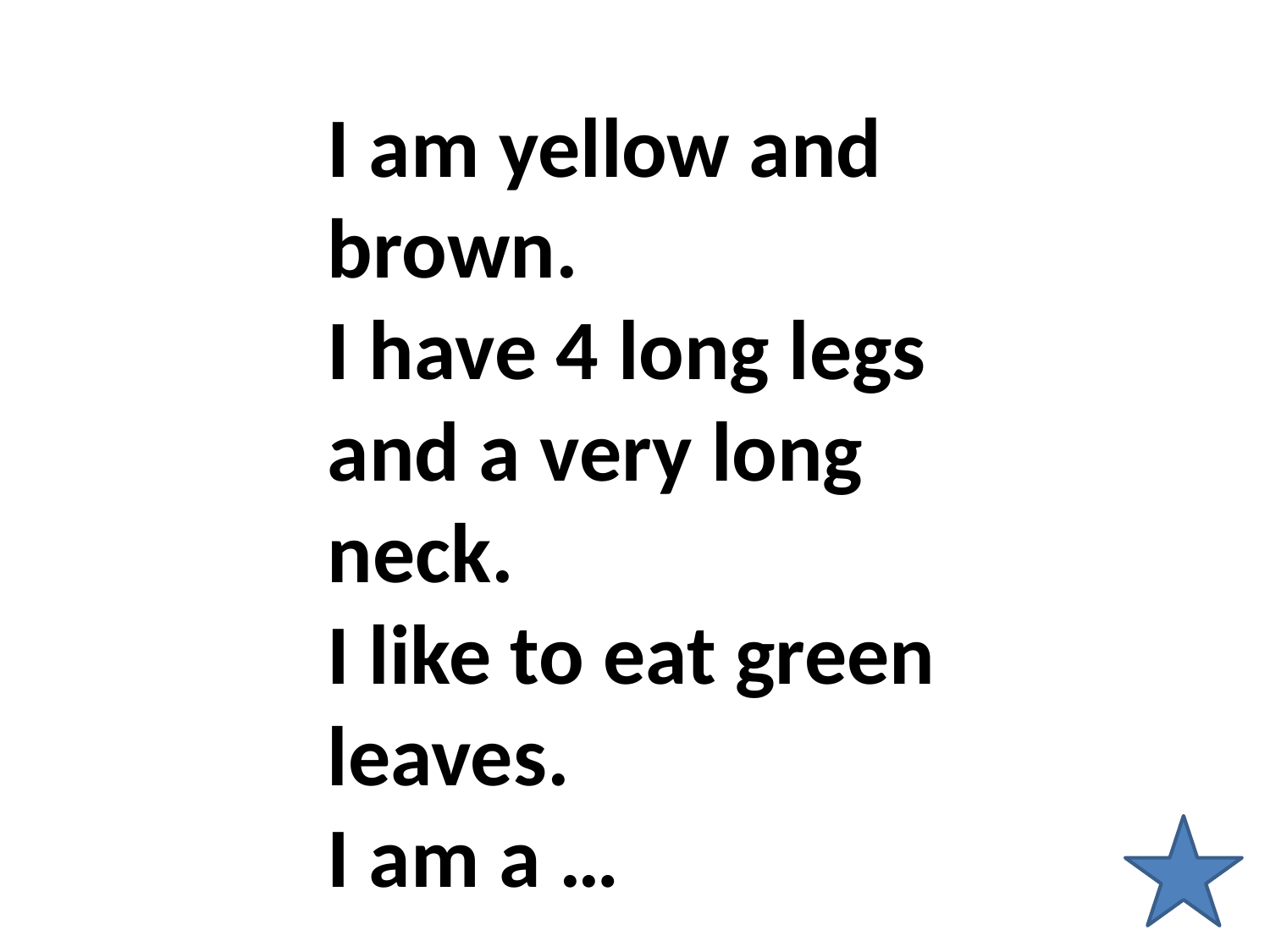

I am yellow and brown.
I have 4 long legs and a very long neck.
I like to eat green leaves.
I am a …